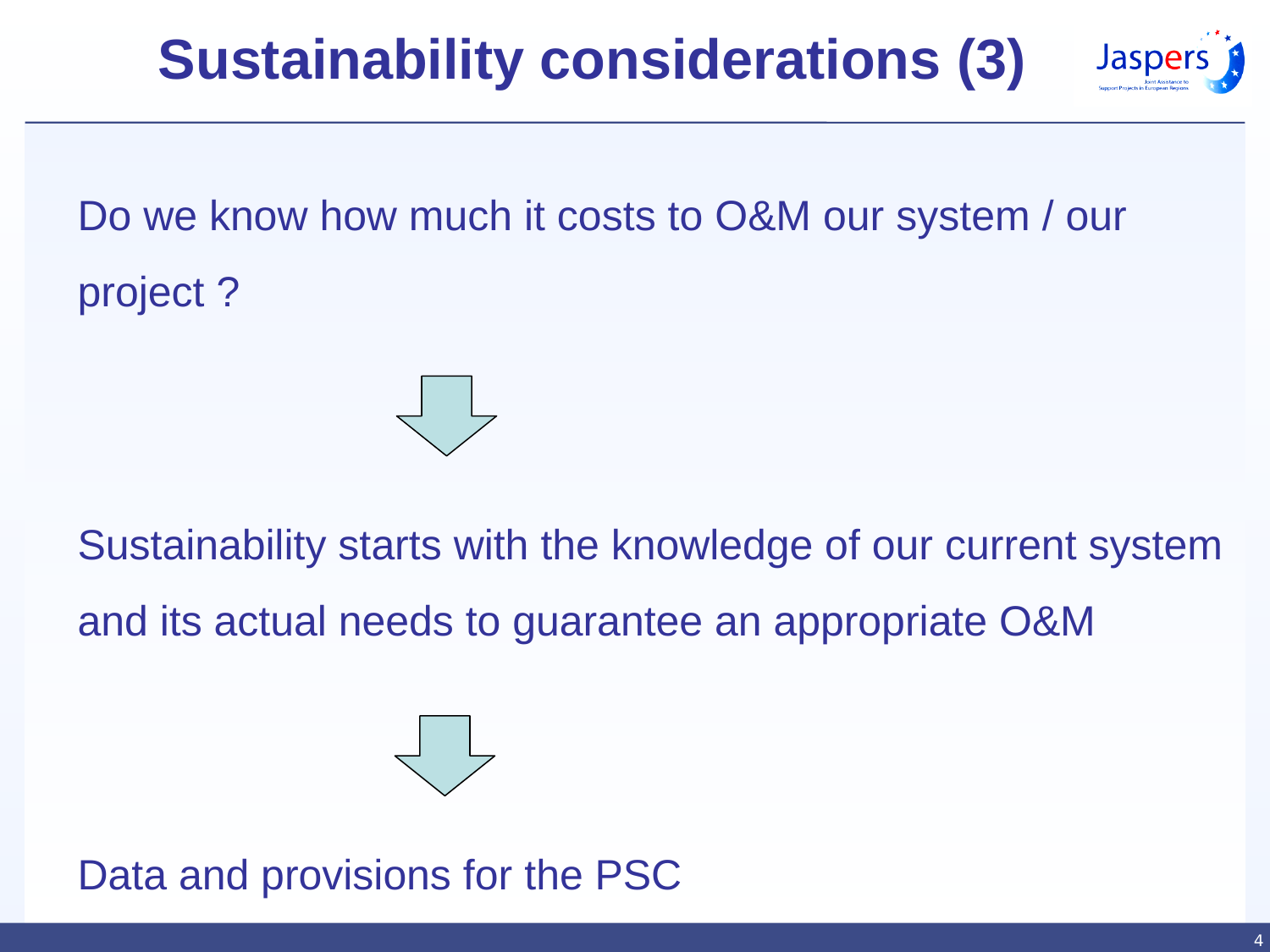

# Sustainability considerations (3)
Do we know how much it costs to O&M our system / our project ?

Sustainability starts with the knowledge of our current system and its actual needs to guarantee an appropriate O&M

Data and provisions for the PSC

4